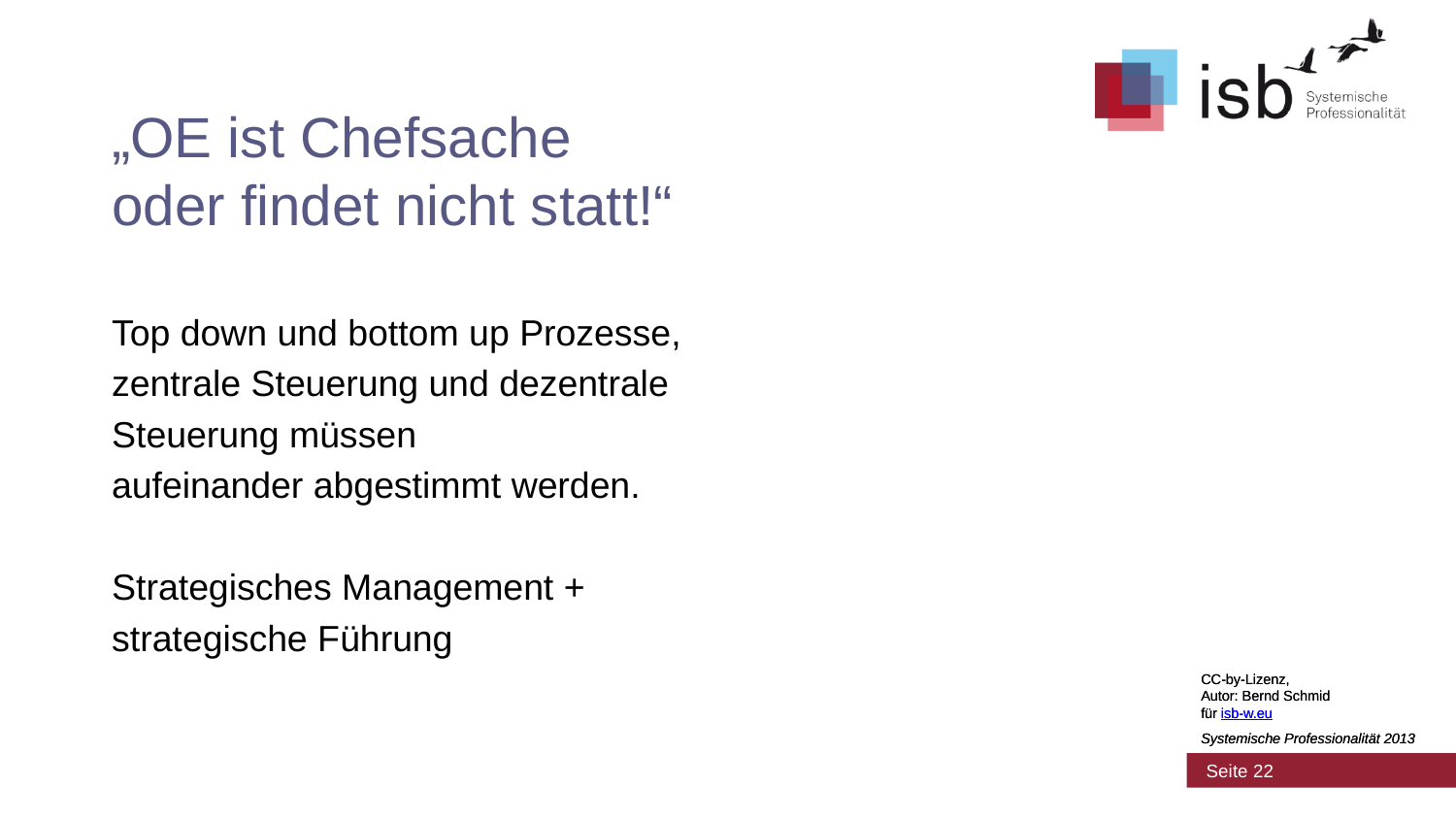

# „OE ist Chefsache oder findet nicht statt!“
Top down und bottom up Prozesse,
zentrale Steuerung und dezentrale
Steuerung müssen
aufeinander abgestimmt werden.

Strategisches Management +
strategische Führung

CC-by-Lizenz,
Autor: Bernd Schmid
für isb-w.eu
Systemische Professionalität 2013
 Seite 22